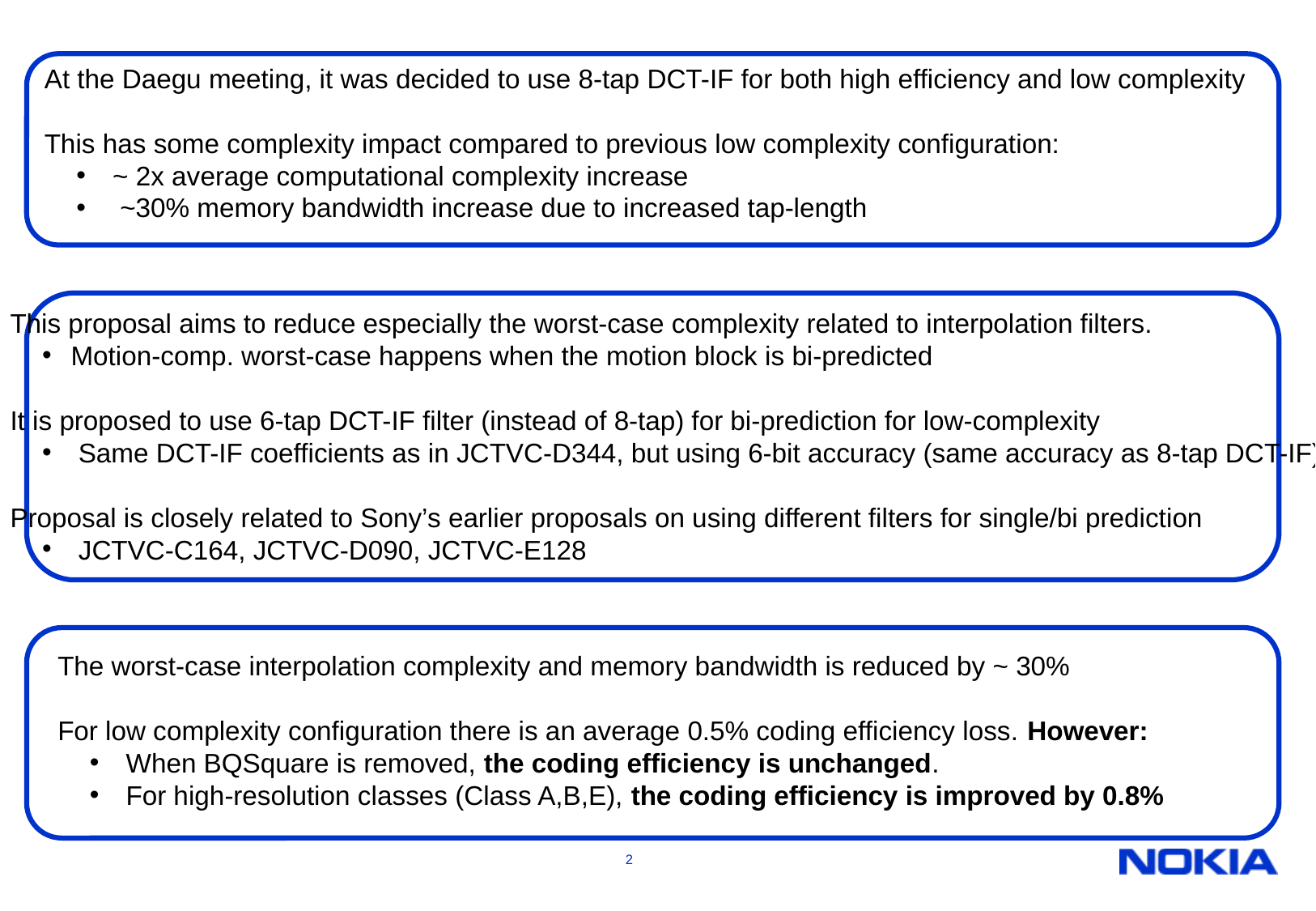

At the Daegu meeting, it was decided to use 8-tap DCT-IF for both high efficiency and low complexity

This has some complexity impact compared to previous low complexity configuration:
 ~ 2x average computational complexity increase
  ~30% memory bandwidth increase due to increased tap-length

This proposal aims to reduce especially the worst-case complexity related to interpolation filters.
Motion-comp. worst-case happens when the motion block is bi-predicted

It is proposed to use 6-tap DCT-IF filter (instead of 8-tap) for bi-prediction for low-complexity
 Same DCT-IF coefficients as in JCTVC-D344, but using 6-bit accuracy (same accuracy as 8-tap DCT-IF)

Proposal is closely related to Sony’s earlier proposals on using different filters for single/bi prediction
 JCTVC-C164, JCTVC-D090, JCTVC-E128

The worst-case interpolation complexity and memory bandwidth is reduced by ~ 30%

For low complexity configuration there is an average 0.5% coding efficiency loss. However:
 When BQSquare is removed, the coding efficiency is unchanged.
 For high-resolution classes (Class A,B,E), the coding efficiency is improved by 0.8%